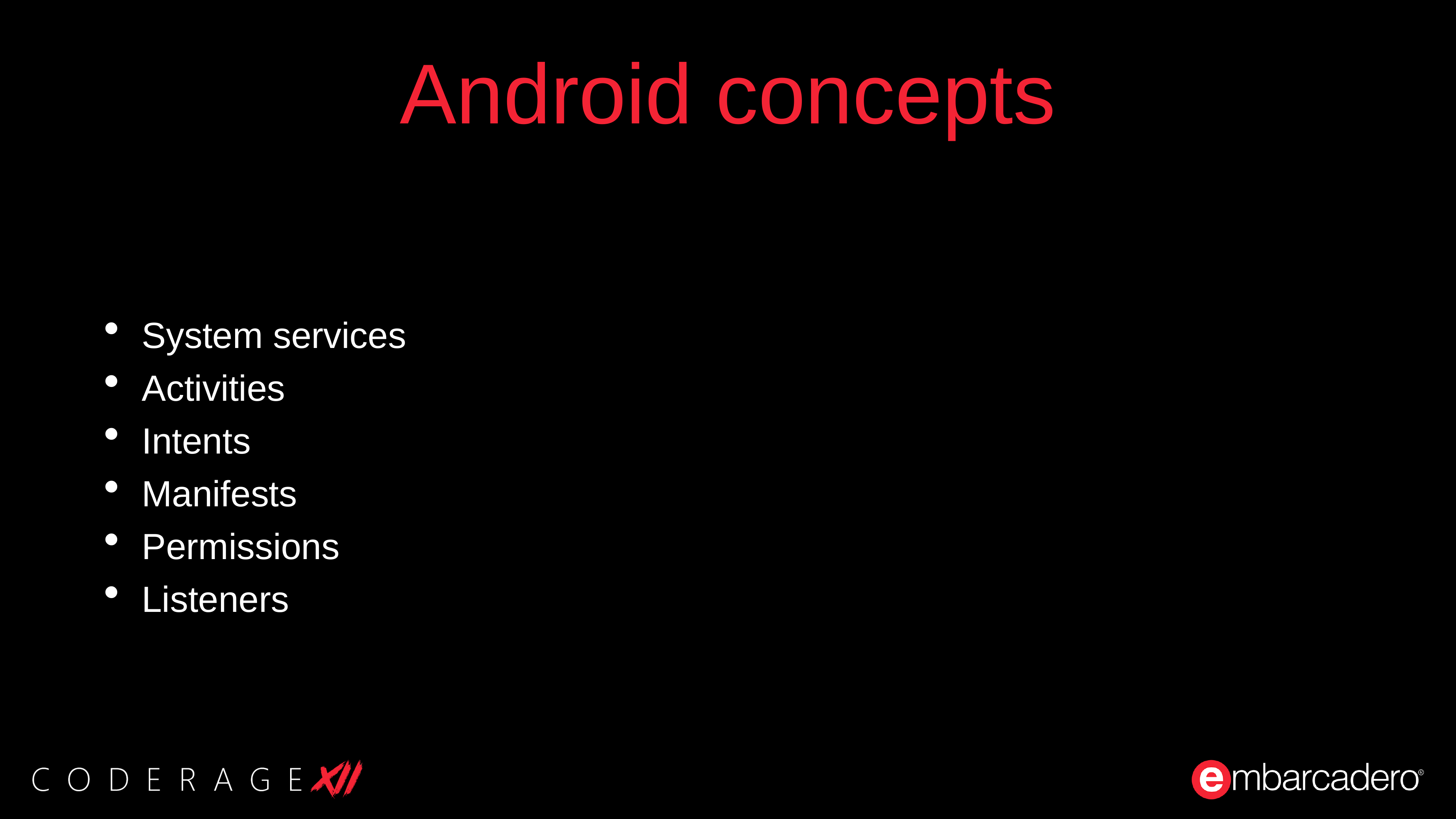

# Android concepts
System services
Activities
Intents
Manifests
Permissions
Listeners